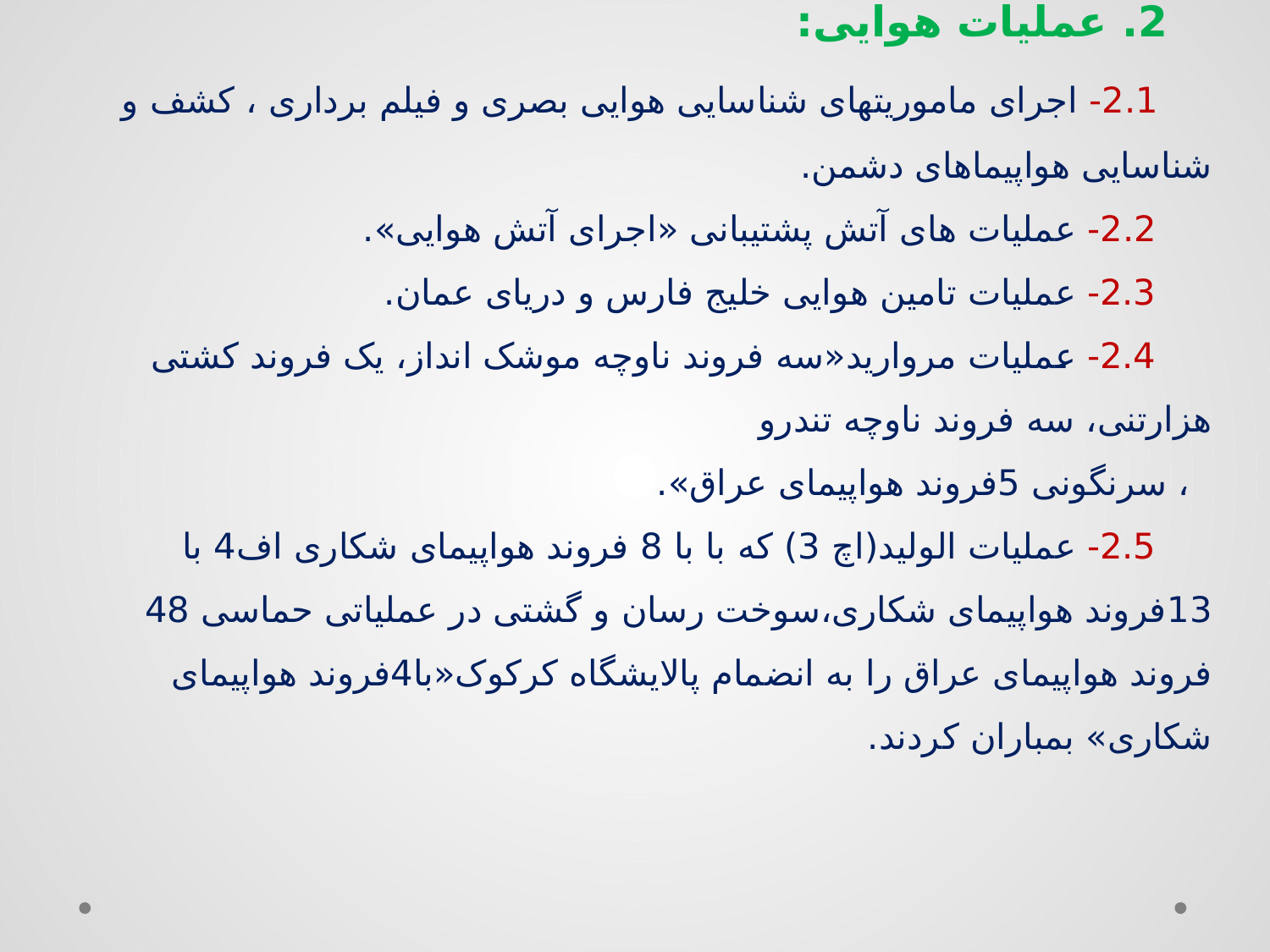

# 2. عملیات هوایی: 2.1- اجرای ماموریتهای شناسایی هوایی بصری و فیلم برداری ، کشف و شناسایی هواپیماهای دشمن. 2.2- عملیات های آتش پشتیبانی «اجرای آتش هوایی». 2.3- عملیات تامین هوایی خلیج فارس و دریای عمان. 2.4- عملیات مروارید«سه فروند ناوچه موشک انداز، یک فروند کشتی هزارتنی، سه فروند ناوچه تندرو ، سرنگونی 5فروند هواپیمای عراق». 2.5- عملیات الولید(اچ 3) که با با 8 فروند هواپیمای شکاری اف4 با 13فروند هواپیمای شکاری،سوخت رسان و گشتی در عملیاتی حماسی 48 فروند هواپیمای عراق را به انضمام پالایشگاه کرکوک«با4فروند هواپیمای شکاری» بمباران کردند.